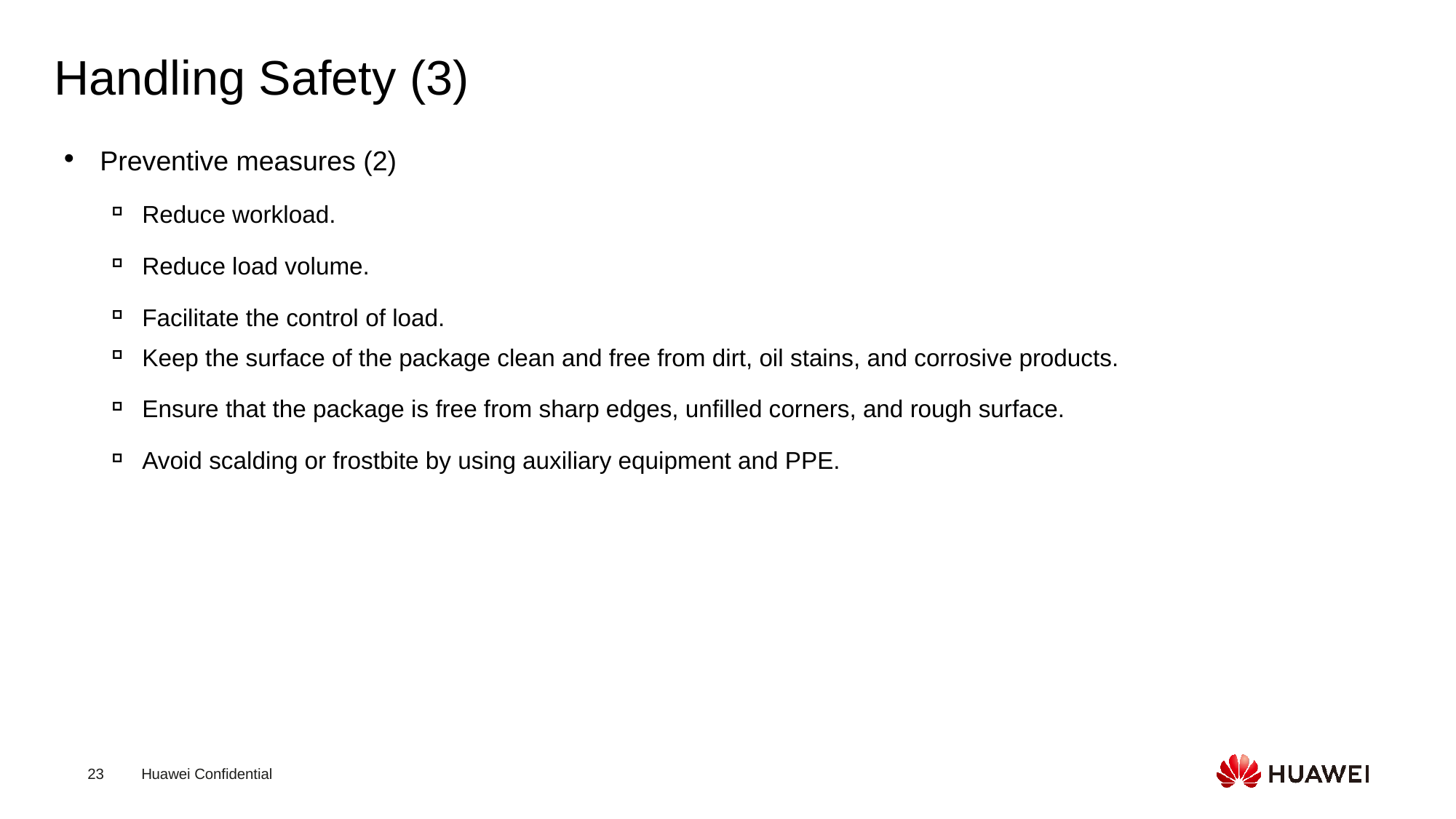

# Handling Safety (3)
Preventive measures (2)
Reduce workload.
Reduce load volume.
Facilitate the control of load.
Keep the surface of the package clean and free from dirt, oil stains, and corrosive products.
Ensure that the package is free from sharp edges, unfilled corners, and rough surface.
Avoid scalding or frostbite by using auxiliary equipment and PPE.